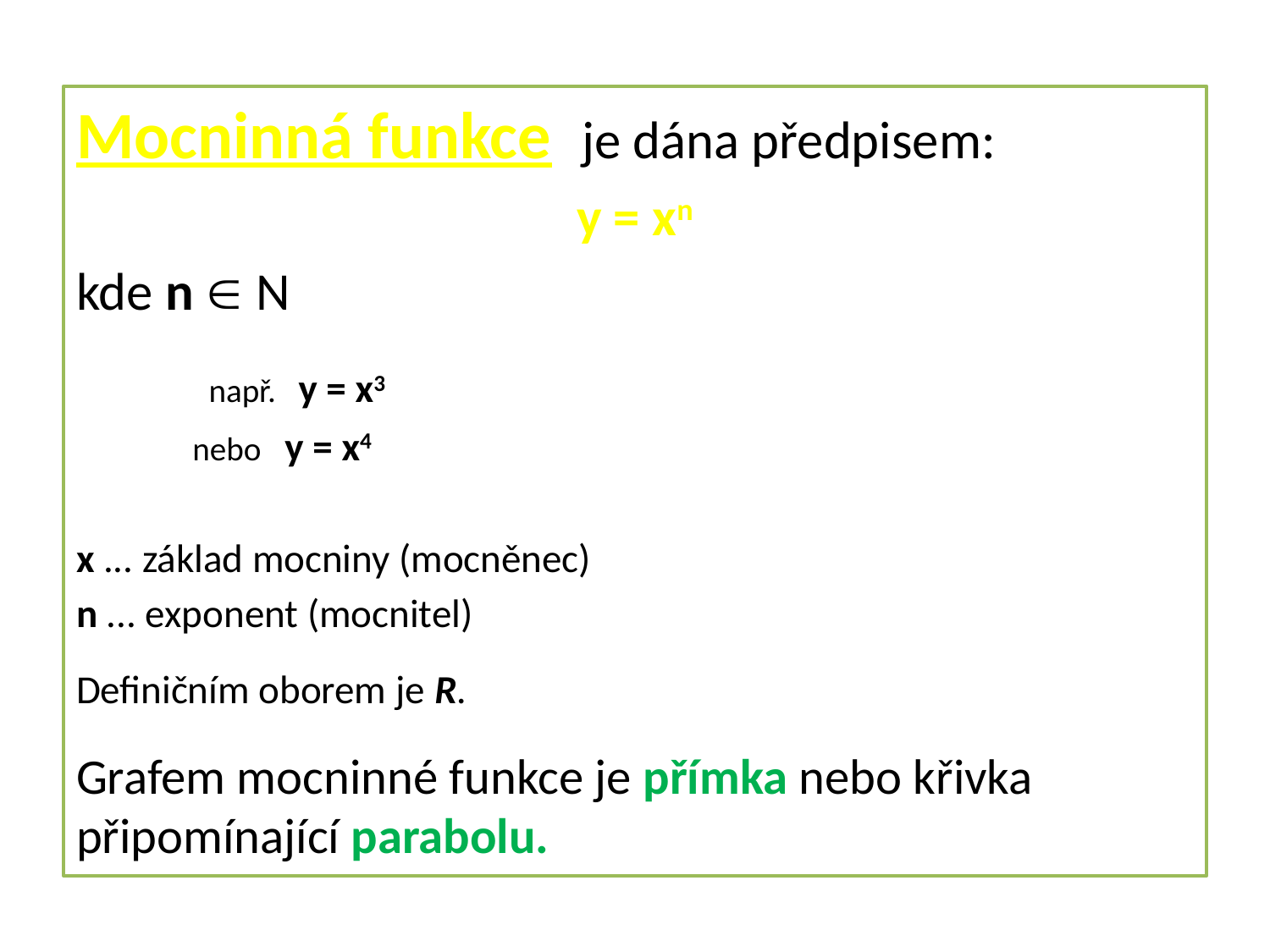

#
Mocninná funkce  je dána předpisem:
y = xn
kde n ∈ N

           např.   y = x3
                      nebo   y = x4

x ... základ mocniny (mocněnec)
n ... exponent (mocnitel)
Definičním oborem je R.

Grafem mocninné funkce je přímka nebo křivka připomínající parabolu.